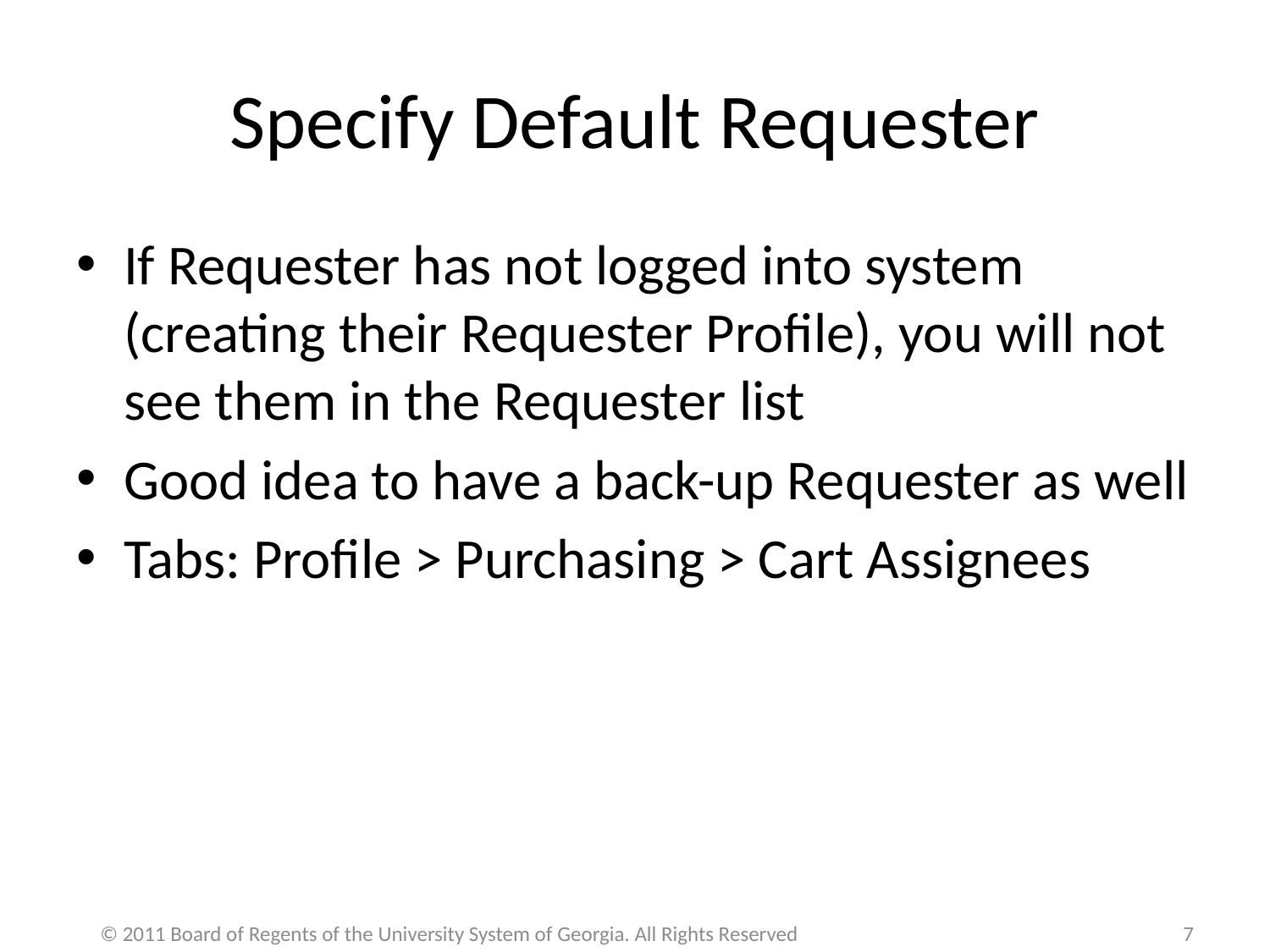

# Specify Default Requester
If Requester has not logged into system (creating their Requester Profile), you will not see them in the Requester list
Good idea to have a back-up Requester as well
Tabs: Profile > Purchasing > Cart Assignees
© 2011 Board of Regents of the University System of Georgia. All Rights Reserved
7